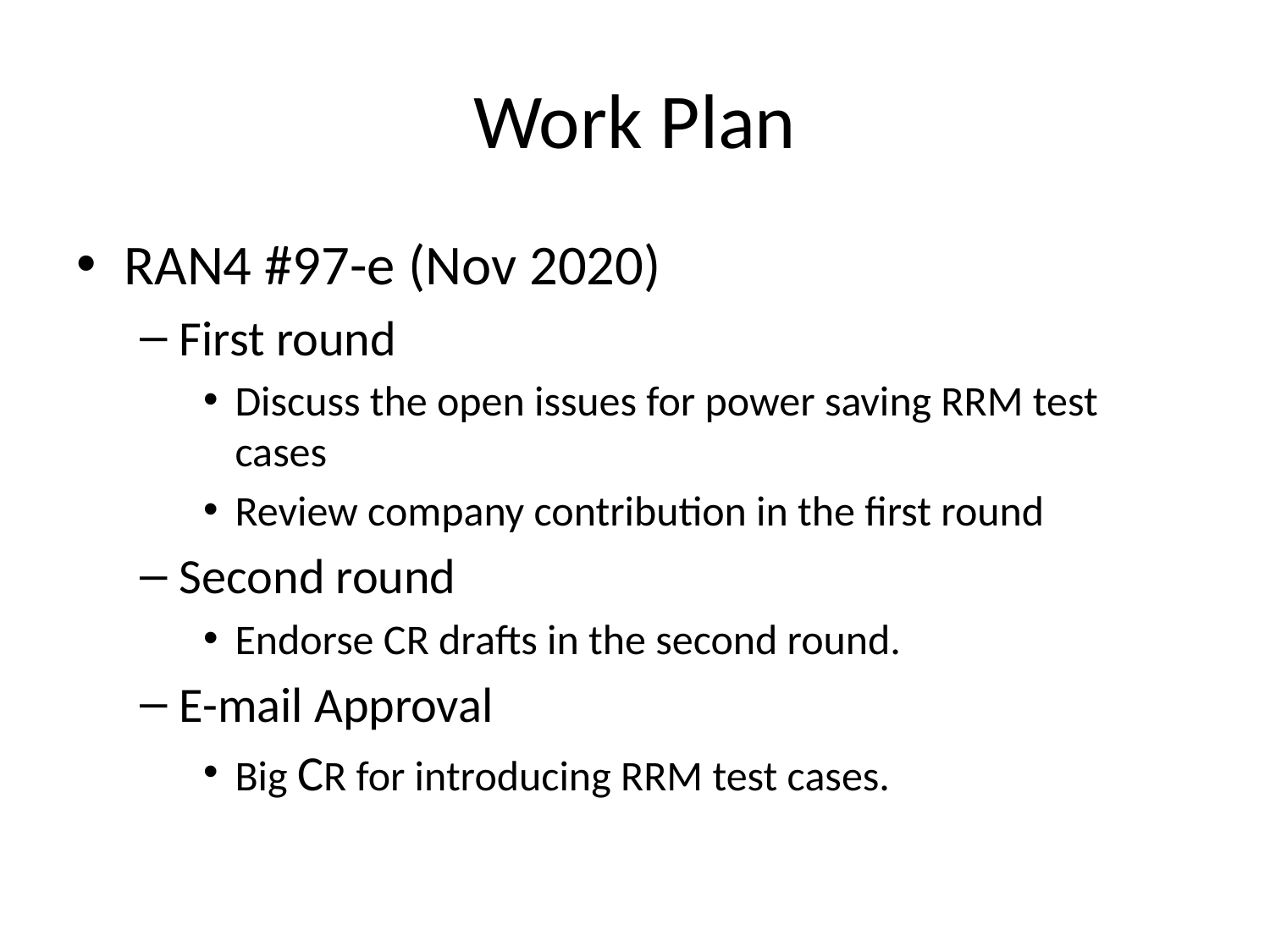

# Work Plan
RAN4 #97-e (Nov 2020)
First round
Discuss the open issues for power saving RRM test cases
Review company contribution in the first round
Second round
Endorse CR drafts in the second round.
E-mail Approval
Big CR for introducing RRM test cases.